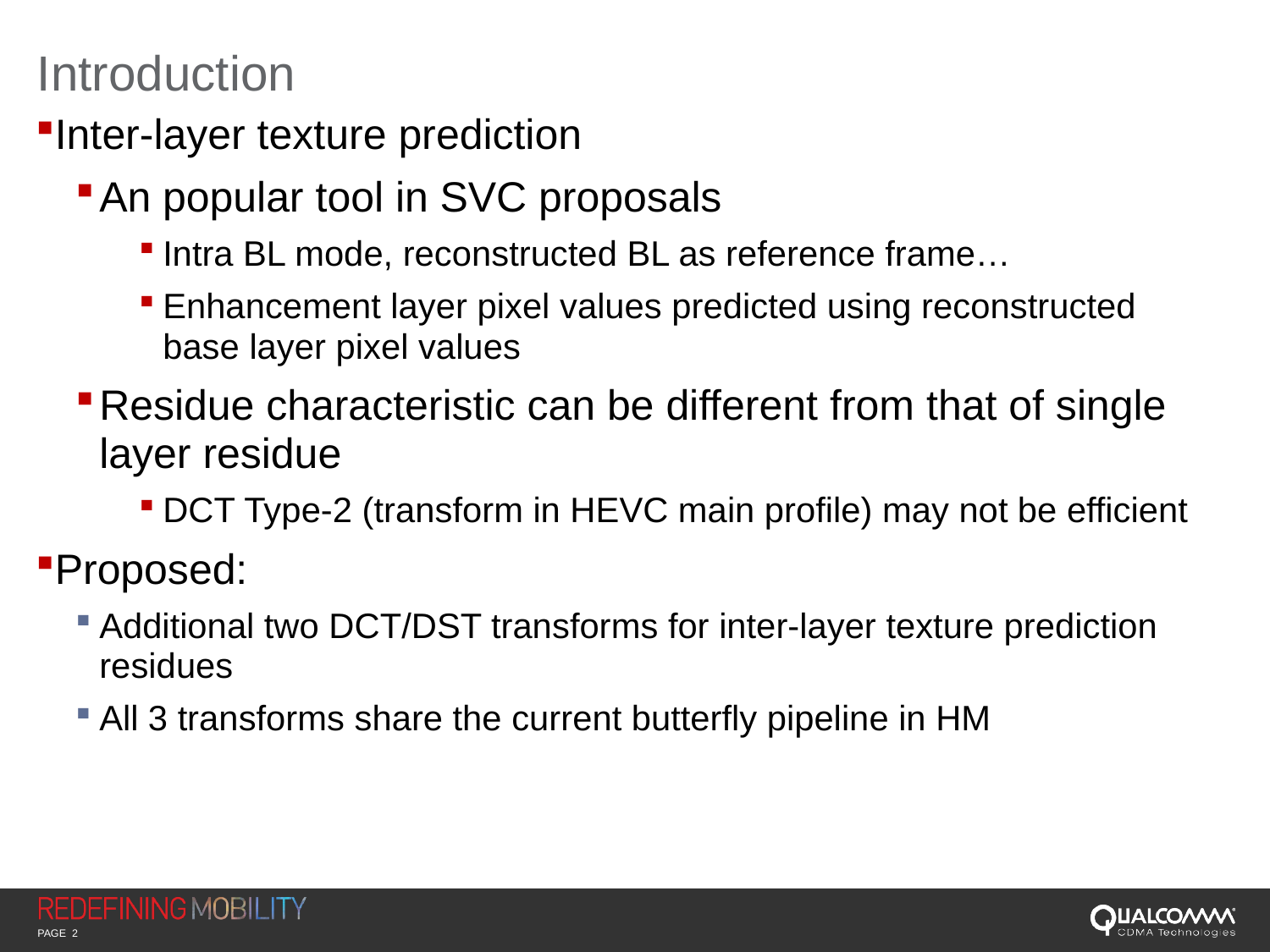

# Introduction
Inter-layer texture prediction
An popular tool in SVC proposals
Intra BL mode, reconstructed BL as reference frame…
Enhancement layer pixel values predicted using reconstructed base layer pixel values
Residue characteristic can be different from that of single layer residue
DCT Type-2 (transform in HEVC main profile) may not be efficient
Proposed:
Additional two DCT/DST transforms for inter-layer texture prediction residues
All 3 transforms share the current butterfly pipeline in HM